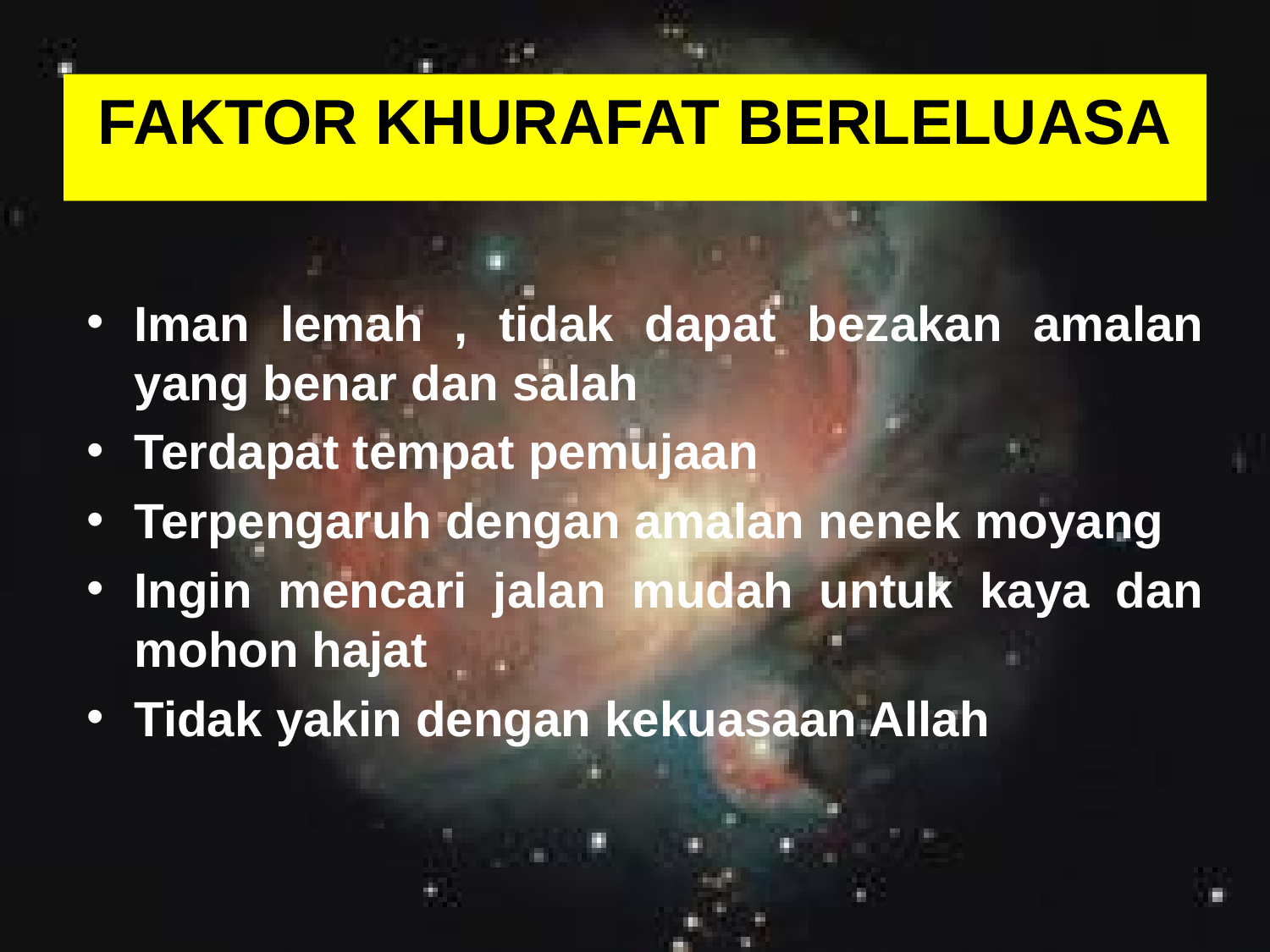

# FAKTOR KHURAFAT BERLELUASA
Iman lemah , tidak dapat bezakan amalan yang benar dan salah
Terdapat tempat pemujaan
Terpengaruh dengan amalan nenek moyang
Ingin mencari jalan mudah untuk kaya dan mohon hajat
Tidak yakin dengan kekuasaan Allah